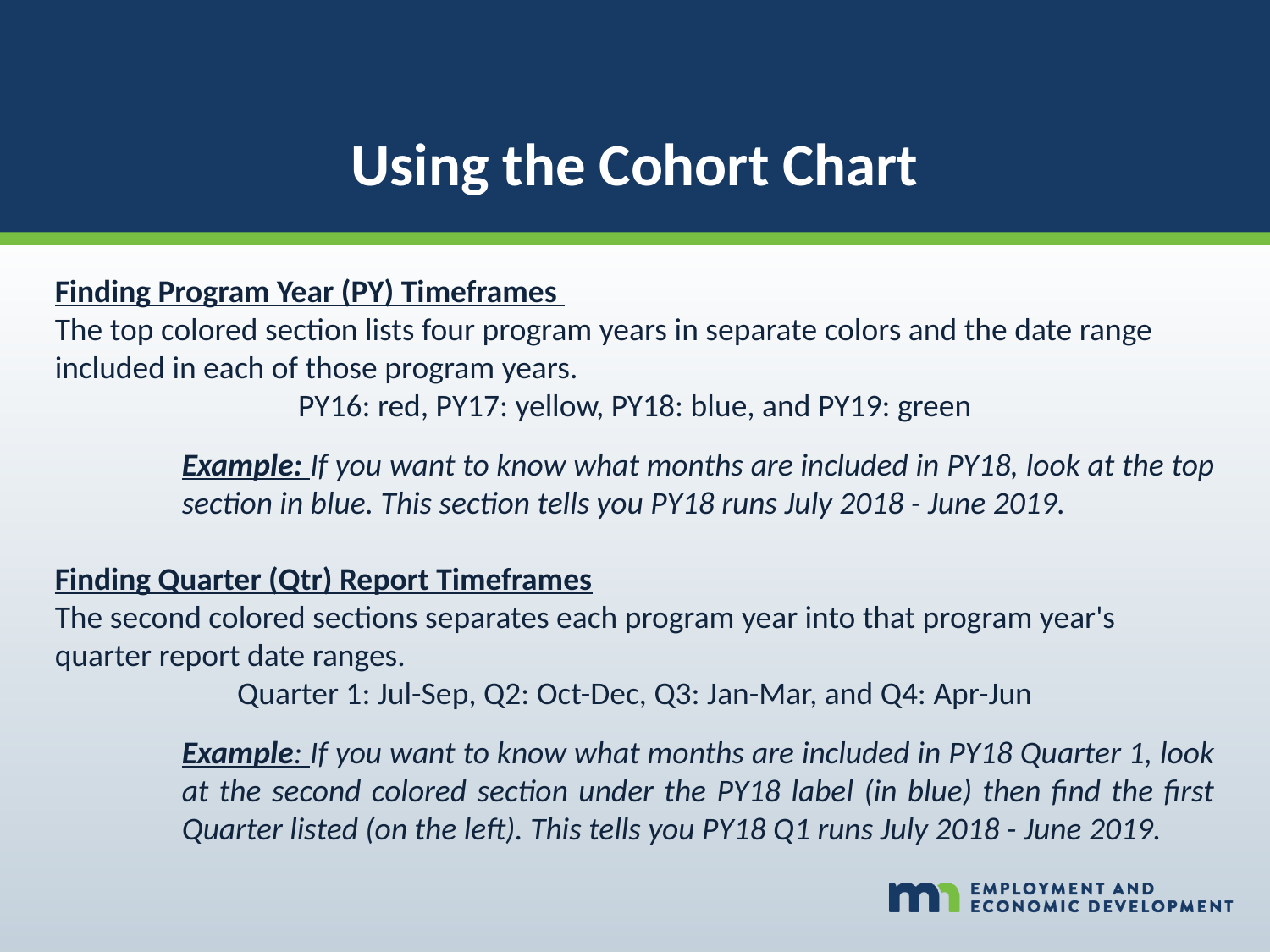

# Using the Cohort Chart
Finding Program Year (PY) Timeframes
The top colored section lists four program years in separate colors and the date range included in each of those program years.
PY16: red, PY17: yellow, PY18: blue, and PY19: green
	Example: If you want to know what months are included in PY18, look at the top section in blue. This section tells you PY18 runs July 2018 - June 2019.

Finding Quarter (Qtr) Report Timeframes
The second colored sections separates each program year into that program year's quarter report date ranges.
Quarter 1: Jul-Sep, Q2: Oct-Dec, Q3: Jan-Mar, and Q4: Apr-Jun
	Example: If you want to know what months are included in PY18 Quarter 1, look at the second colored section under the PY18 label (in blue) then find the first Quarter listed (on the left). This tells you PY18 Q1 runs July 2018 - June 2019.